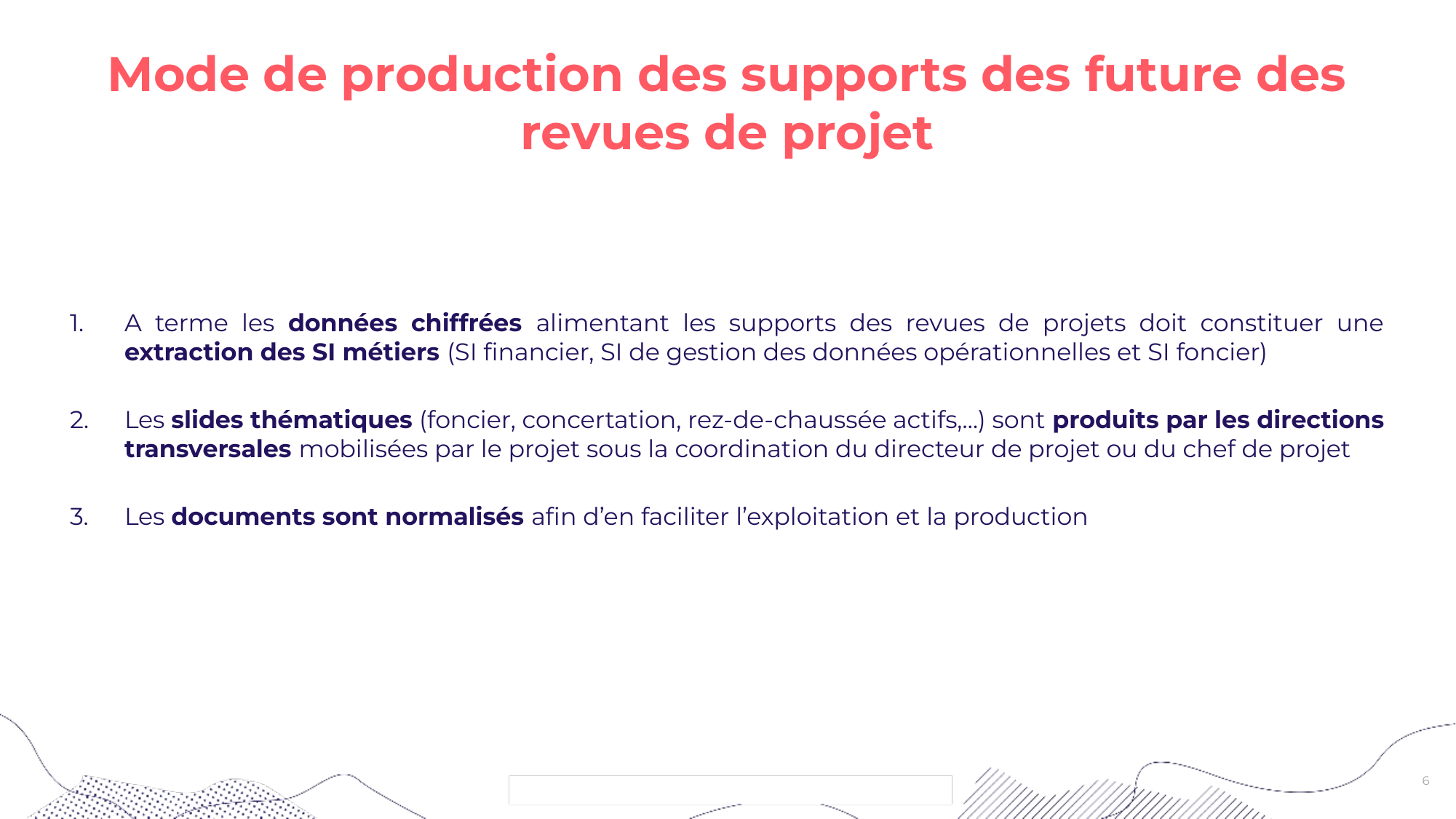

# Mode de production des supports des future des revues de projet
A terme les données chiffrées alimentant les supports des revues de projets doit constituer une extraction des SI métiers (SI financier, SI de gestion des données opérationnelles et SI foncier)

Les slides thématiques (foncier, concertation, rez-de-chaussée actifs,…) sont produits par les directions transversales mobilisées par le projet sous la coordination du directeur de projet ou du chef de projet

Les documents sont normalisés afin d’en faciliter l’exploitation et la production

6